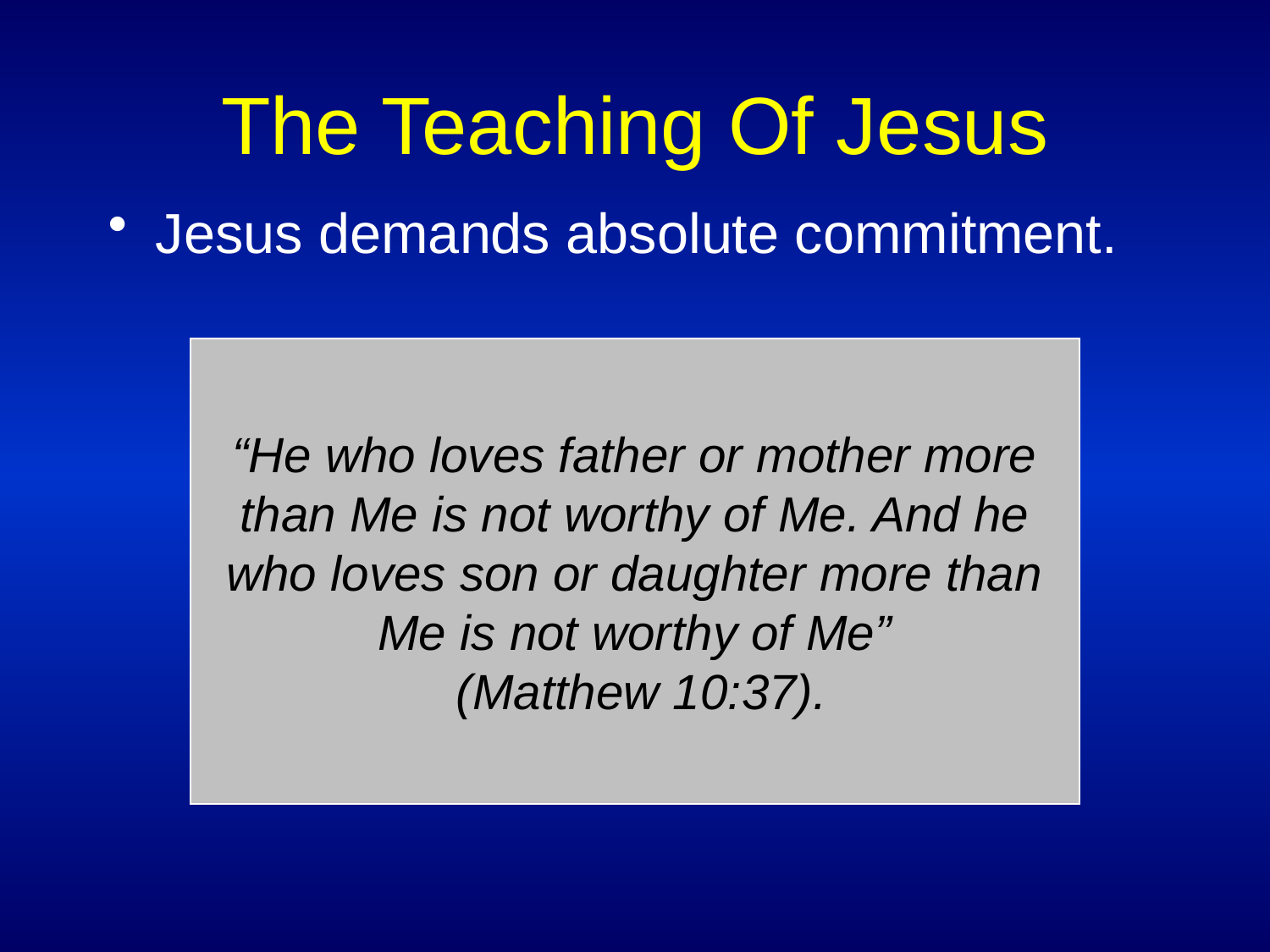

# The Teaching Of Jesus
Jesus demands absolute commitment.
“He who loves father or mother more than Me is not worthy of Me. And he who loves son or daughter more than Me is not worthy of Me”
 (Matthew 10:37).